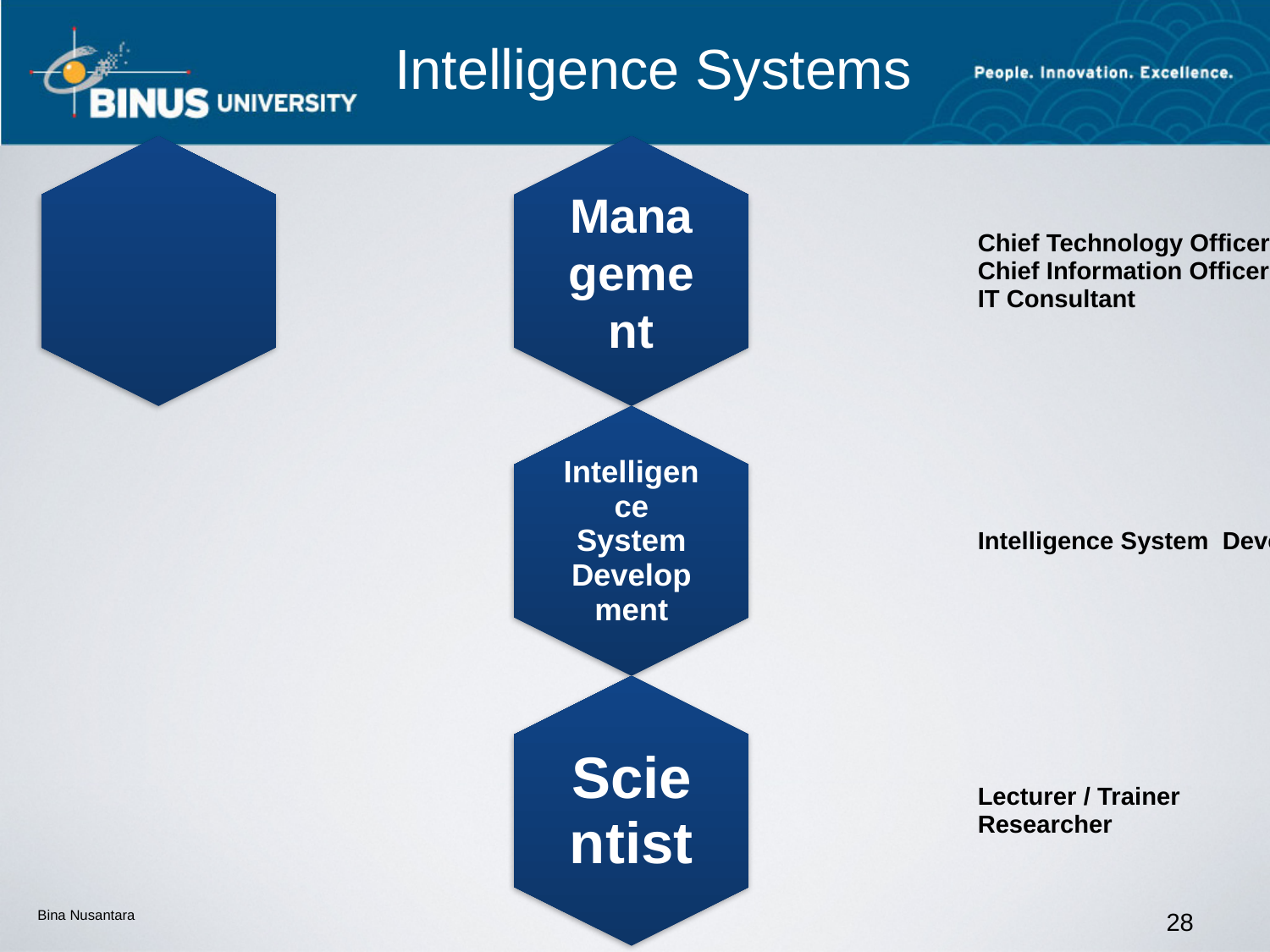

Intelligence Systems
Intelligence System Development
Scientist
Lecturer / Trainer
Researcher
IT Consultant
Management
Chief Technology Officer
Chief Information Officer
Bina Nusantara
28